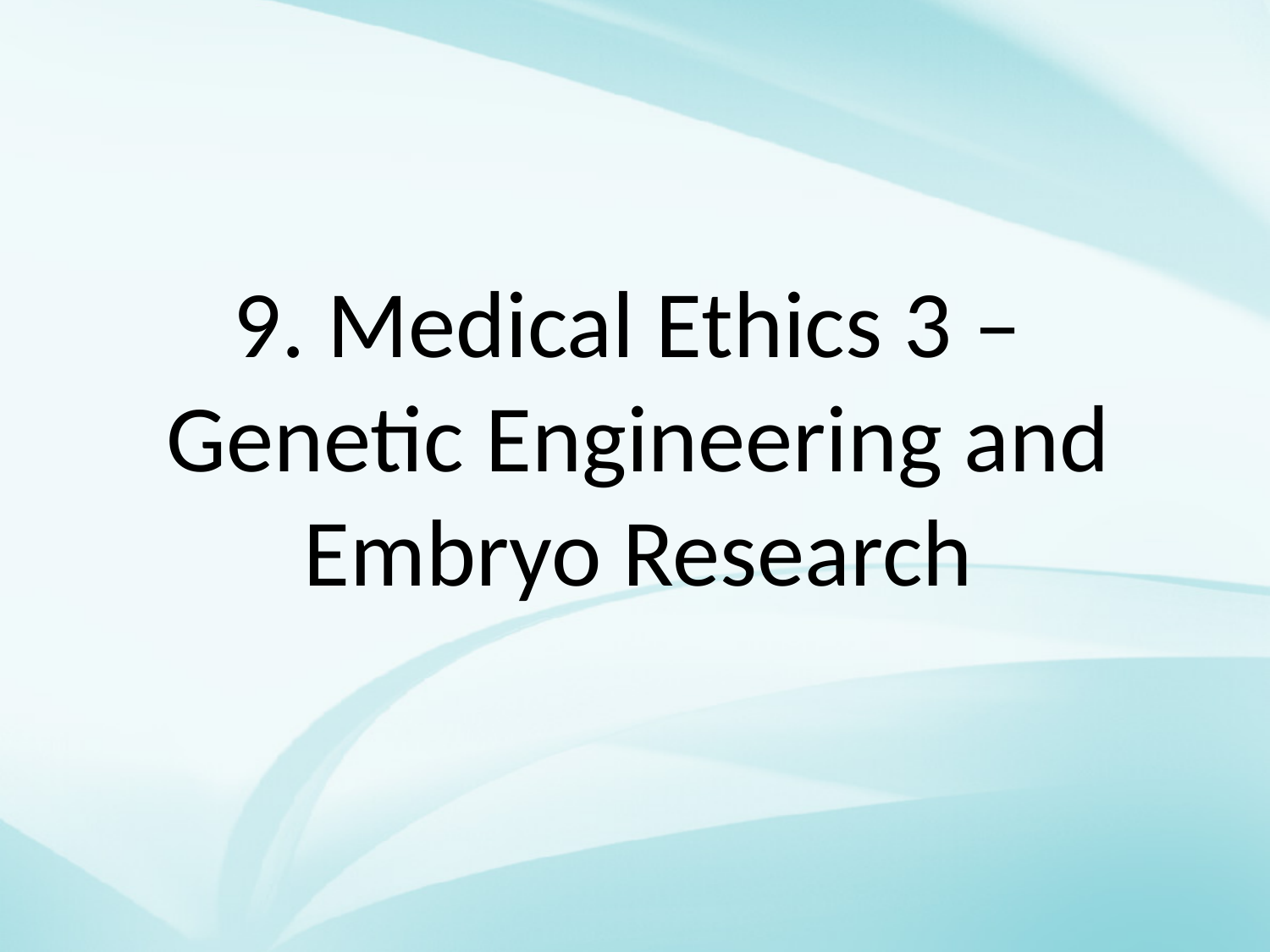

# 9. Medical Ethics 3 – Genetic Engineering and Embryo Research